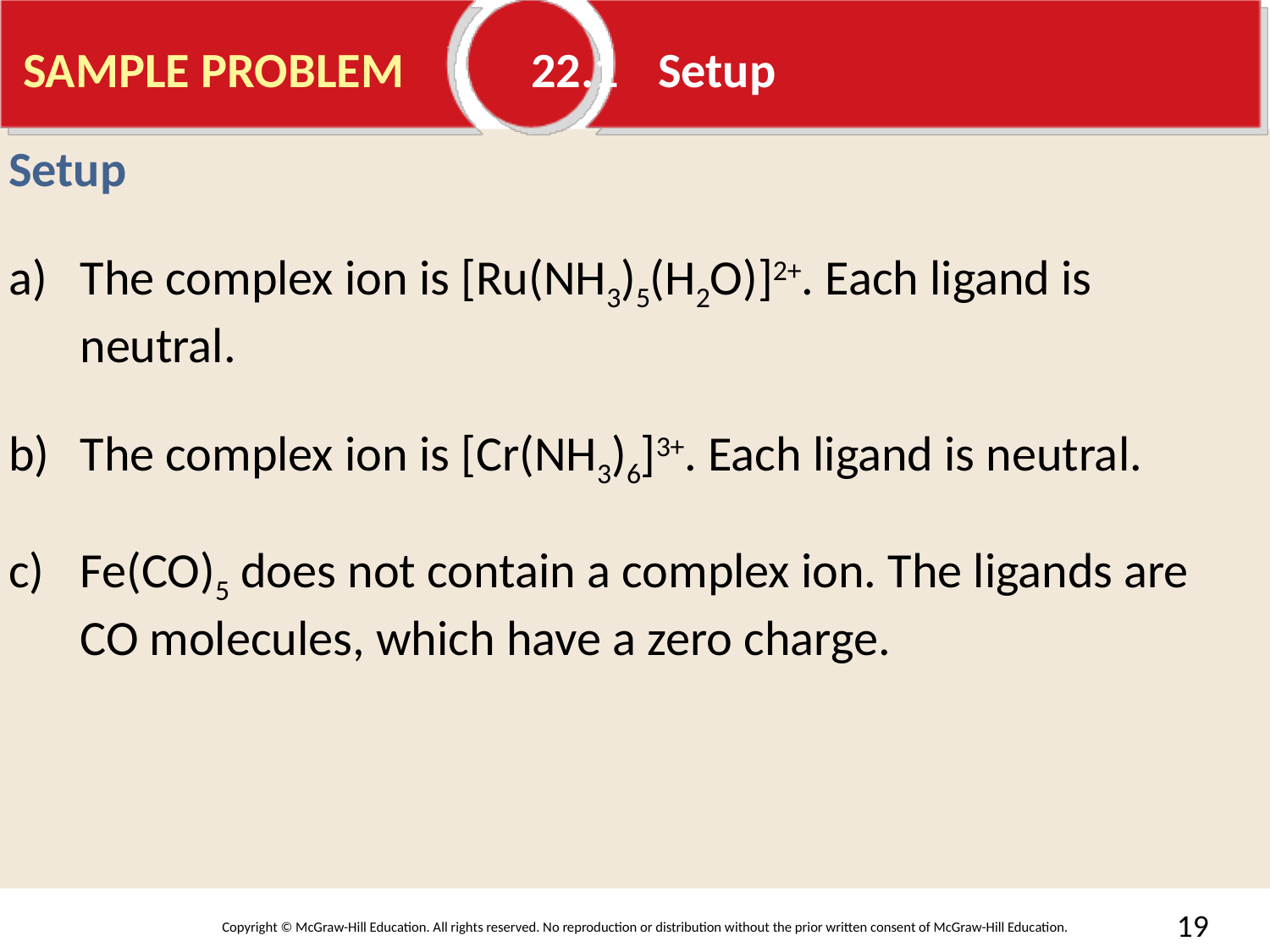

# SAMPLE PROBLEM	22.1	Setup
Setup
The complex ion is [Ru(NH3)5(H2O)]2+. Each ligand is neutral.
The complex ion is [Cr(NH3)6]3+. Each ligand is neutral.
Fe(CO)5 does not contain a complex ion. The ligands are CO molecules, which have a zero charge.